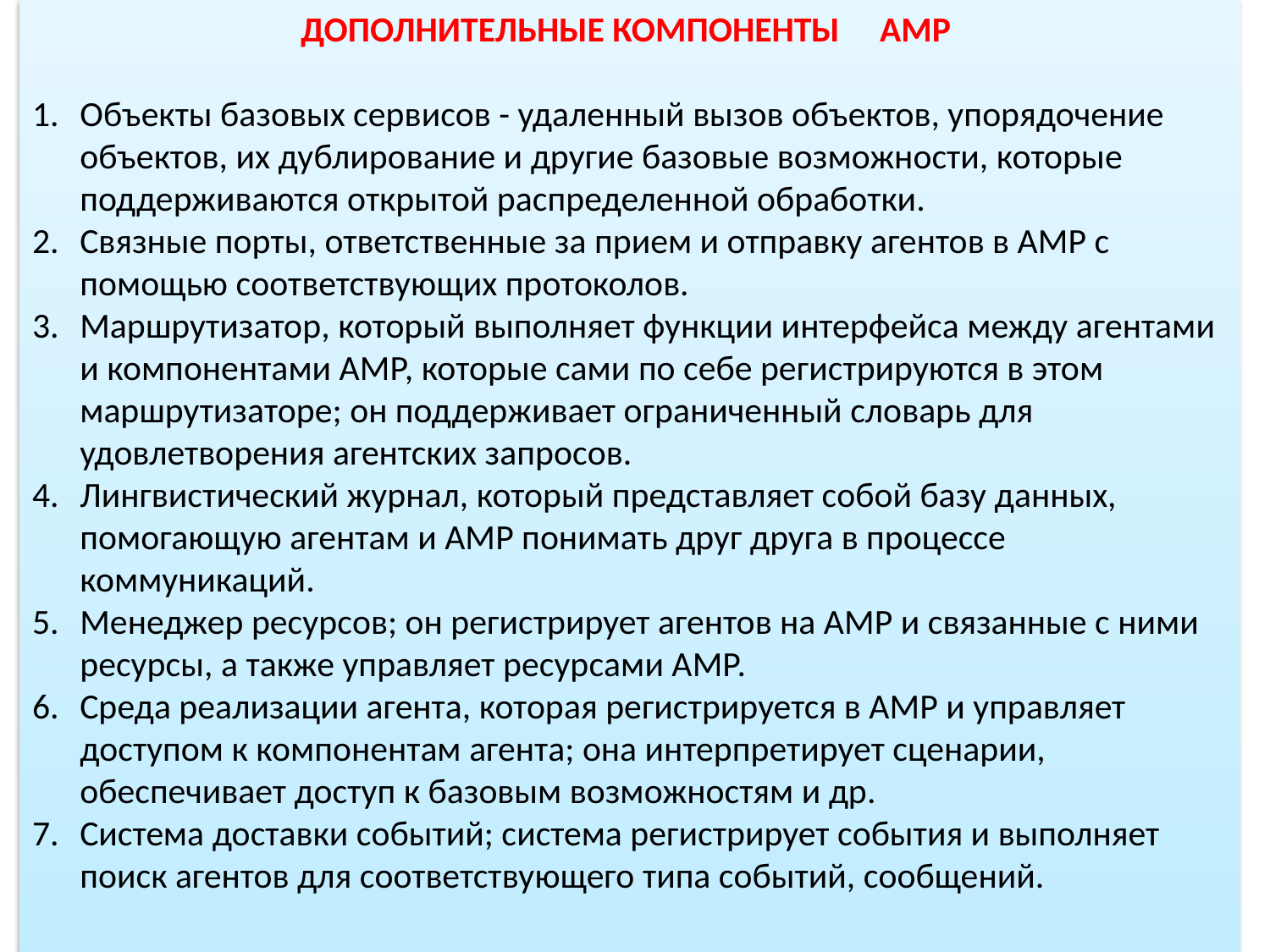

ДОПОЛНИТЕЛЬНЫЕ КОМПОНЕНТЫ     АМР

Объекты базовых сервисов - удаленный вызов объектов, упорядочение объектов, их дублирование и другие базовые возможности, которые поддерживаются открытой распределенной обработки.
Связные порты, ответственные за прием и отправку агентов в АМР с помощью соответствующих протоколов.
Маршрутизатор, который выполняет функции интерфейса между агентами и компонентами АМР, которые сами по себе регистрируются в этом маршрутизаторе; он поддерживает ограниченный словарь для удовлетворения агентских запросов.
Лингвистический журнал, который представляет собой базу данных, помогающую агентам и АМР понимать друг друга в процессе коммуникаций.
Менеджер ресурсов; он регистрирует агентов на АМР и связанные с ними ресурсы, а также управляет ресурсами АМР.
Среда реализации агента, которая регистрируется в АМР и управляет доступом к компонентам агента; она интерпретирует сценарии, обеспечивает доступ к базовым возможностям и др.
Система доставки событий; система регистрирует события и выполняет поиск агентов для соответствующего типа событий, сообщений.